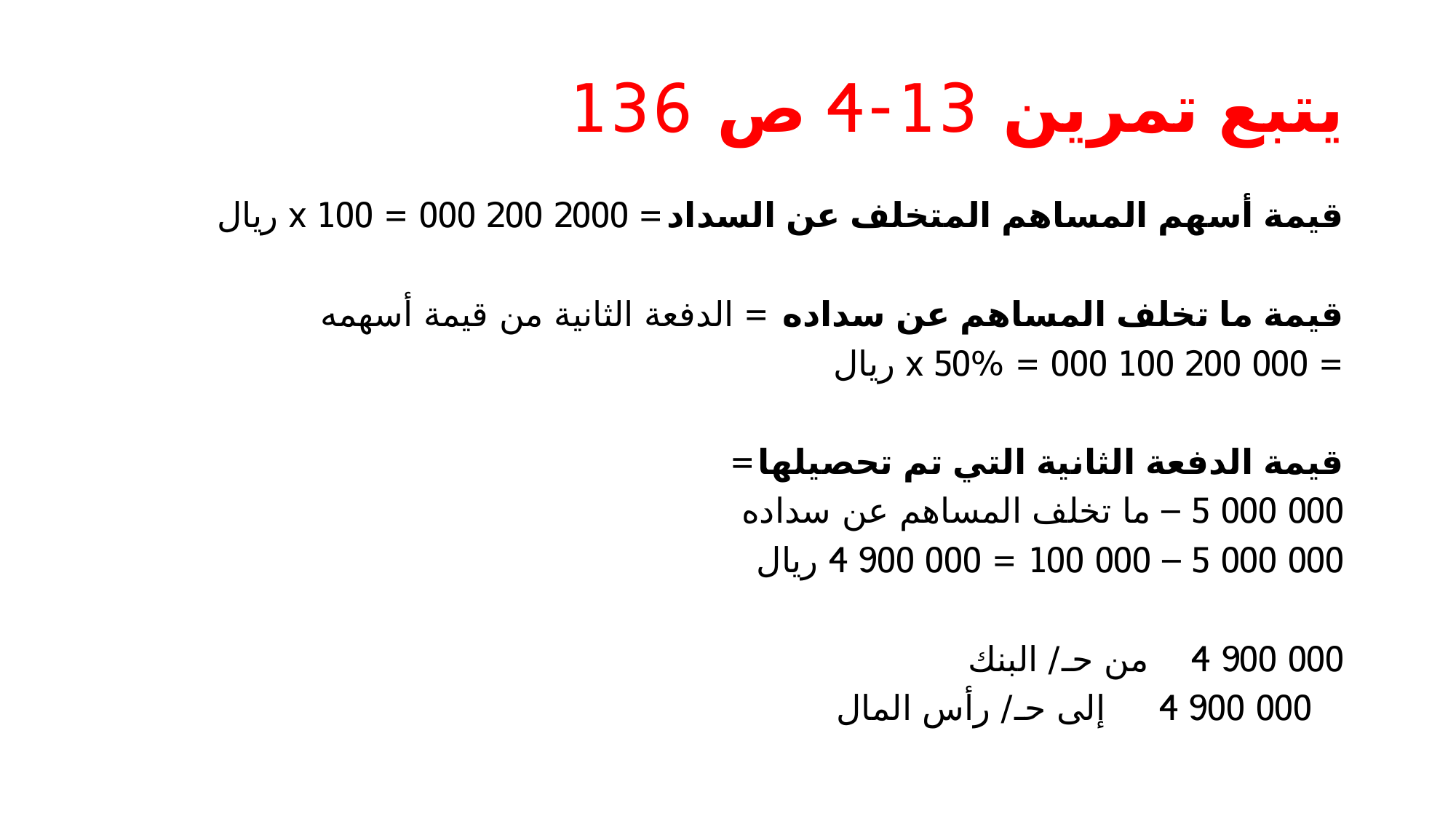

# يتبع تمرين 13-4 ص 136
قيمة أسهم المساهم المتخلف عن السداد= 2000 x 100 = 000 200 ريال

قيمة ما تخلف المساهم عن سداده = الدفعة الثانية من قيمة أسهمه
= 000 200 x 50% = 000 100 ريال

قيمة الدفعة الثانية التي تم تحصيلها=
000 000 5 – ما تخلف المساهم عن سداده
000 000 5 – 000 100 = 000 900 4 ريال

000 900 4    من حـ/ البنك
   000 900 4     إلى حـ/ رأس المال